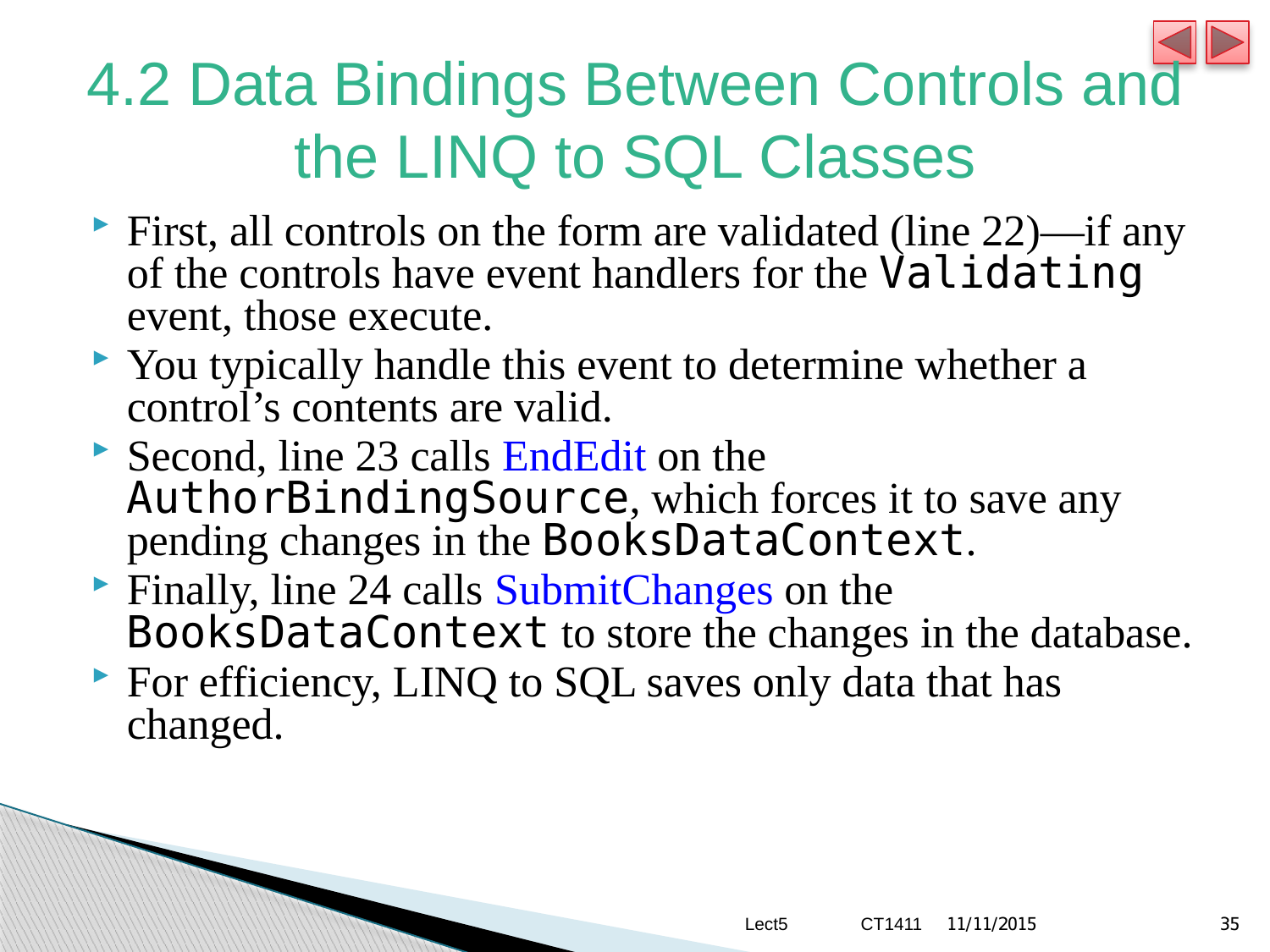

# 4.2 Data Bindings Between Controls and the LINQ to SQL Classes
First, all controls on the form are validated (line 22)—if any of the controls have event handlers for the Validating event, those execute.
You typically handle this event to determine whether a control’s contents are valid.
Second, line 23 calls EndEdit on the AuthorBindingSource, which forces it to save any pending changes in the BooksDataContext.
Finally, line 24 calls SubmitChanges on the BooksDataContext to store the changes in the database.
For efficiency, LINQ to SQL saves only data that has changed.
Lect5               CT1411
11/11/2015
35